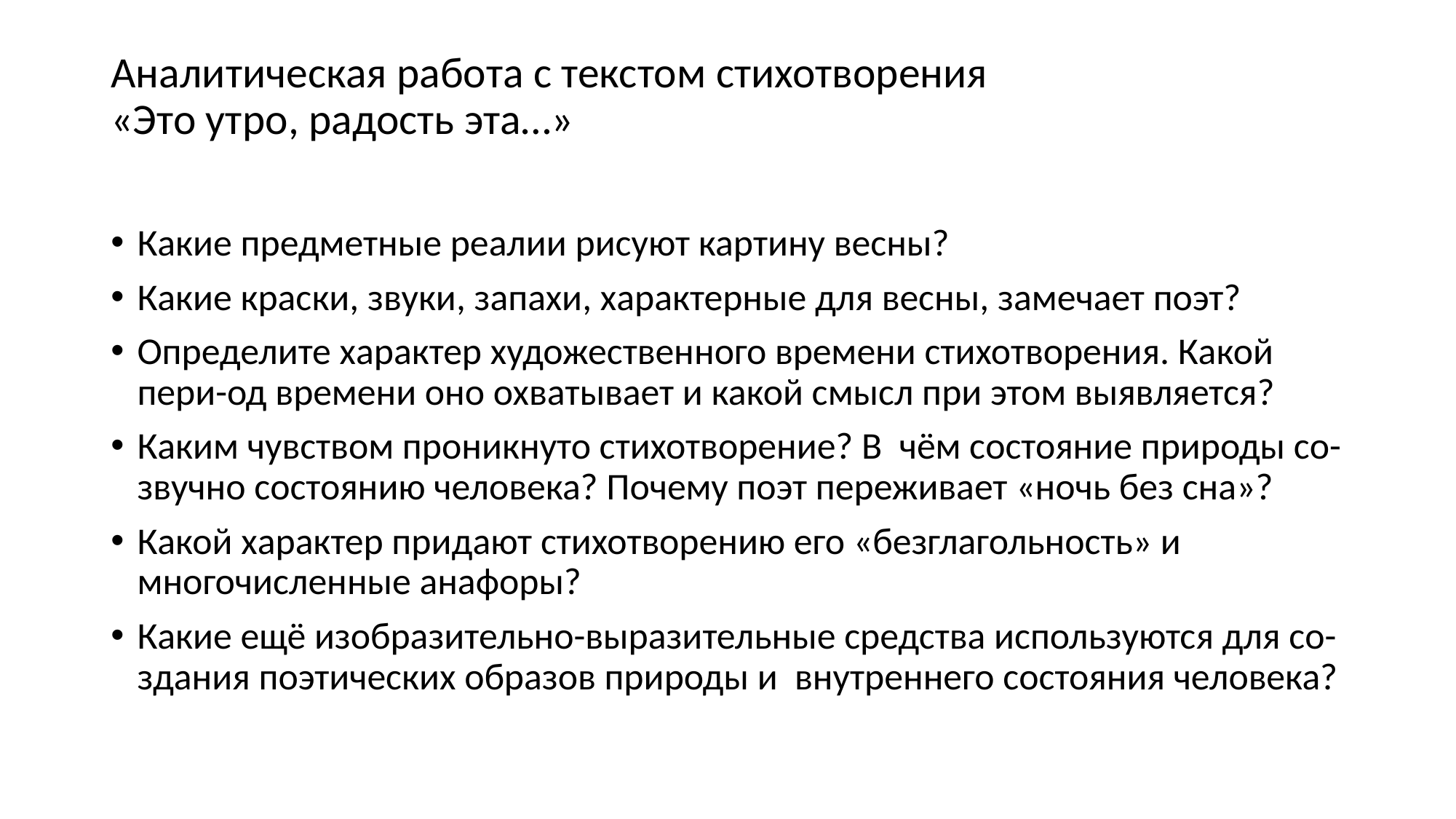

# Аналитическая работа с текстом стихотворения «Это утро, радость эта…»
Какие предметные реалии рисуют картину весны?
Какие краски, звуки, запахи, характерные для весны, замечает поэт?
Определите характер художественного времени стихотворения. Какой пери-од времени оно охватывает и какой смысл при этом выявляется?
Каким чувством проникнуто стихотворение? В  чём состояние природы со-звучно состоянию человека? Почему поэт переживает «ночь без сна»?
Какой характер придают стихотворению его «безглагольность» и многочисленные анафоры?
Какие ещё изобразительно-выразительные средства используются для со-здания поэтических образов природы и  внутреннего состояния человека?